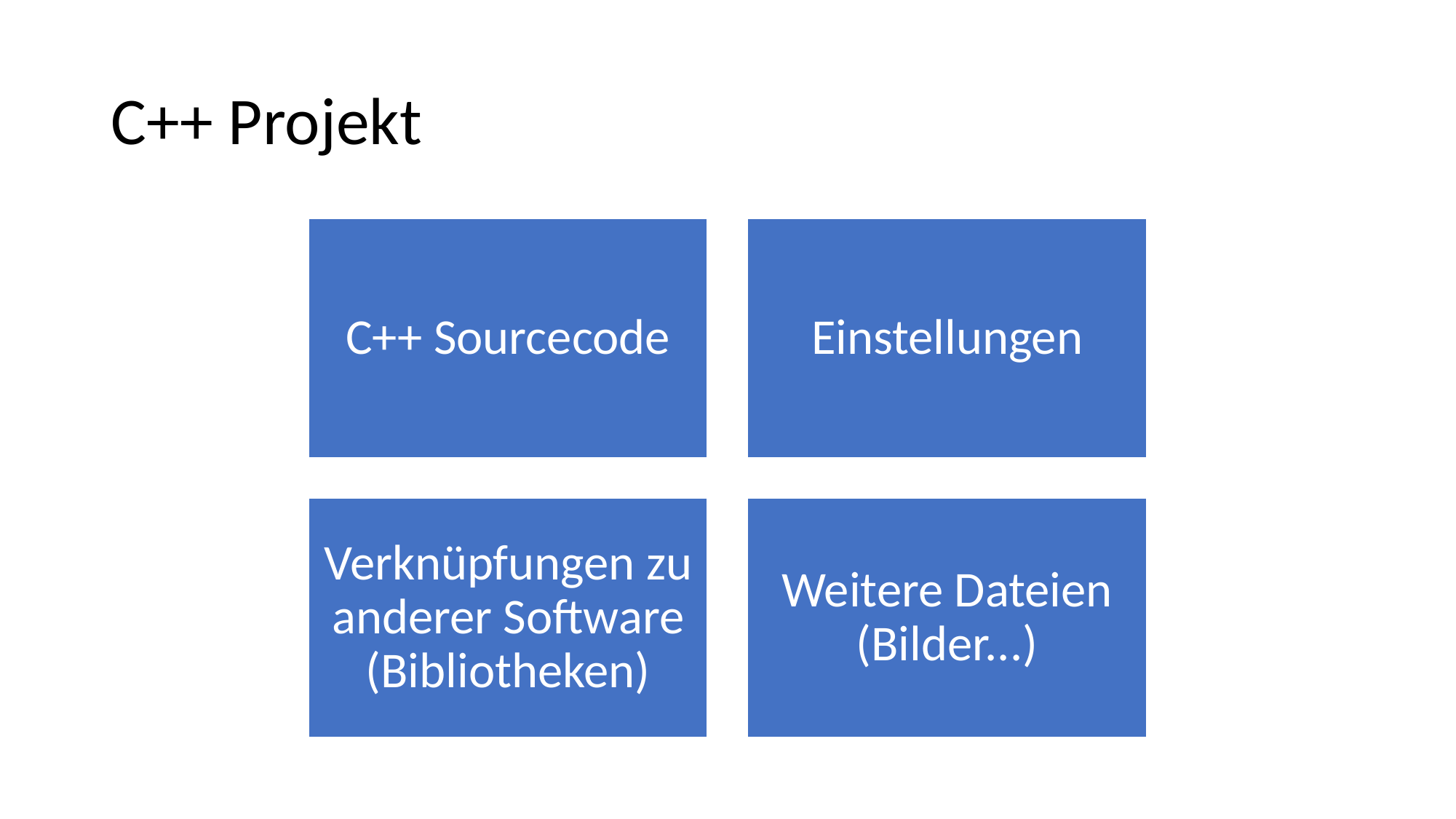

# C++ Projekt
C++ Sourcecode
Einstellungen
Verknüpfungen zu anderer Software (Bibliotheken)
Weitere Dateien (Bilder...)